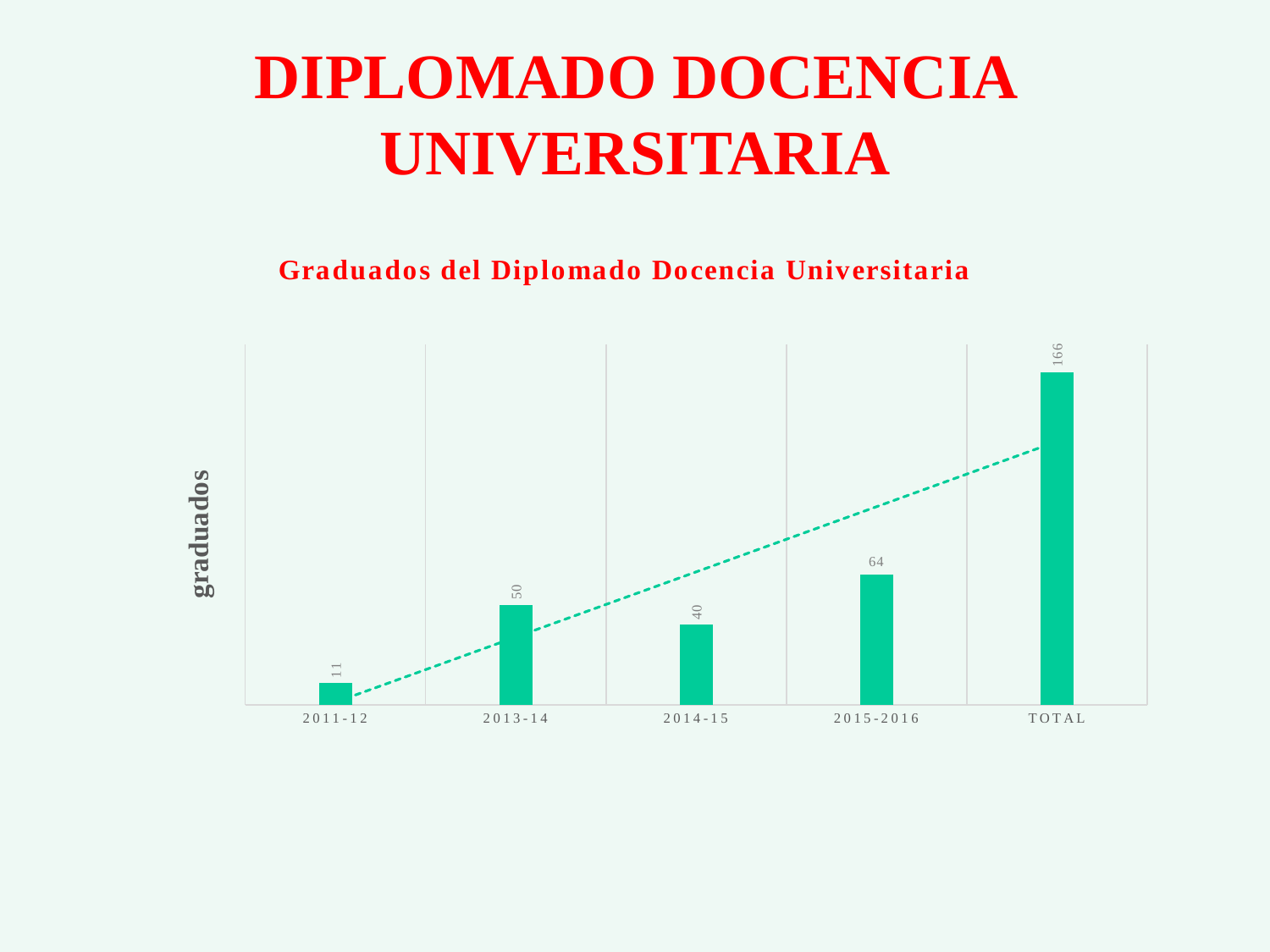

# DIPLOMADO DOCENCIA UNIVERSITARIA

### Chart: Graduados del Diplomado Docencia Universitaria

| Category |  TOTAL GRADUADOS |
|---|---|
| 2011-12 | 11.0 |
| 2013-14 | 50.0 |
| 2014-15 | 40.0 |
| 2015-2016 | 65.0 |
| TOTAL | 166.0 |